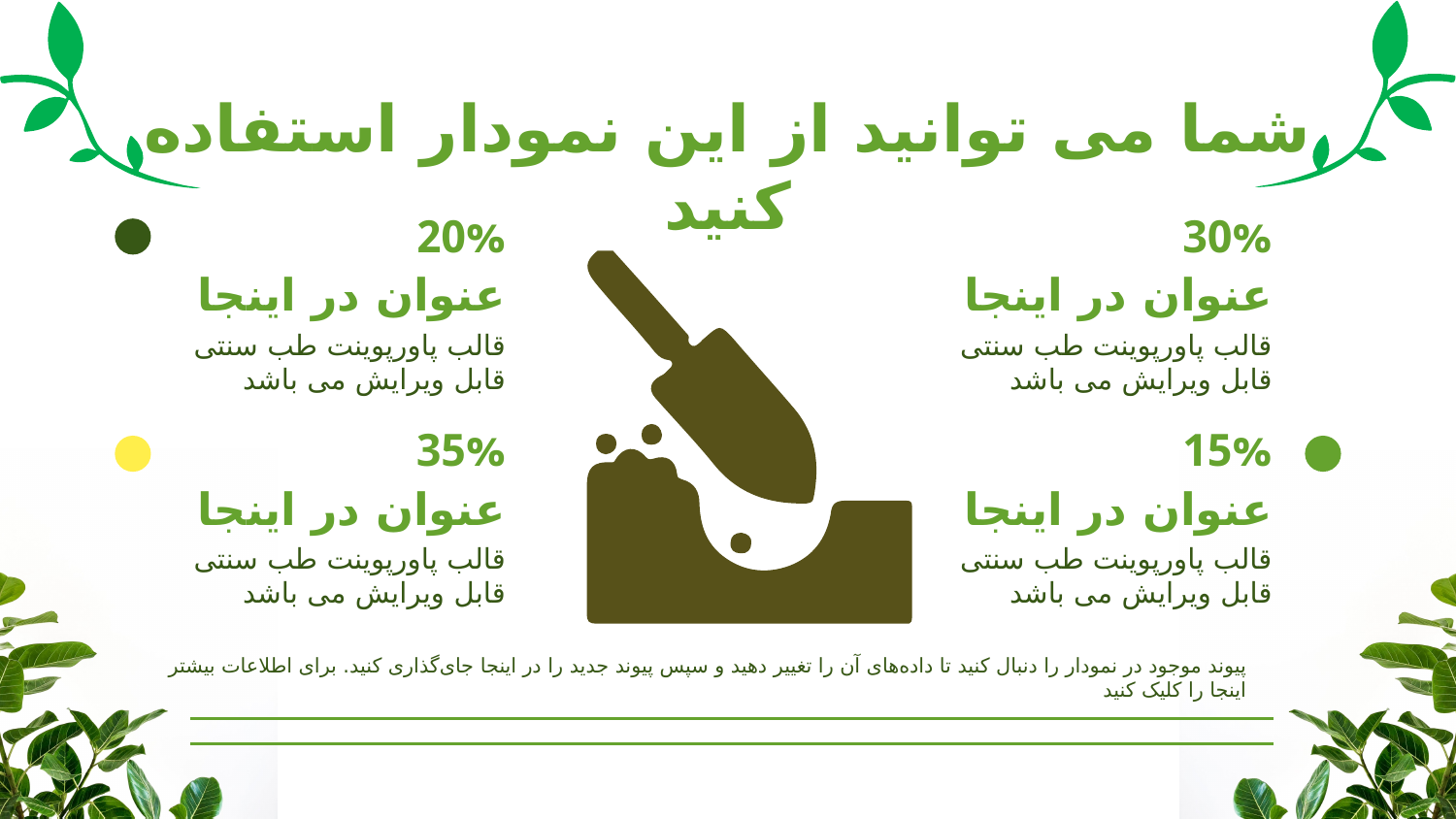

# شما می توانید از این نمودار استفاده کنید
20%
30%

عنوان در اینجا
عنوان در اینجا
قالب پاورپوینت طب سنتی قابل ویرایش می باشد
قالب پاورپوینت طب سنتی قابل ویرایش می باشد
35%
15%

عنوان در اینجا
عنوان در اینجا
قالب پاورپوینت طب سنتی قابل ویرایش می باشد
قالب پاورپوینت طب سنتی قابل ویرایش می باشد
پیوند موجود در نمودار را دنبال کنید تا داده‌های آن را تغییر دهید و سپس پیوند جدید را در اینجا جای‌گذاری کنید. برای اطلاعات بیشتر اینجا را کلیک کنید